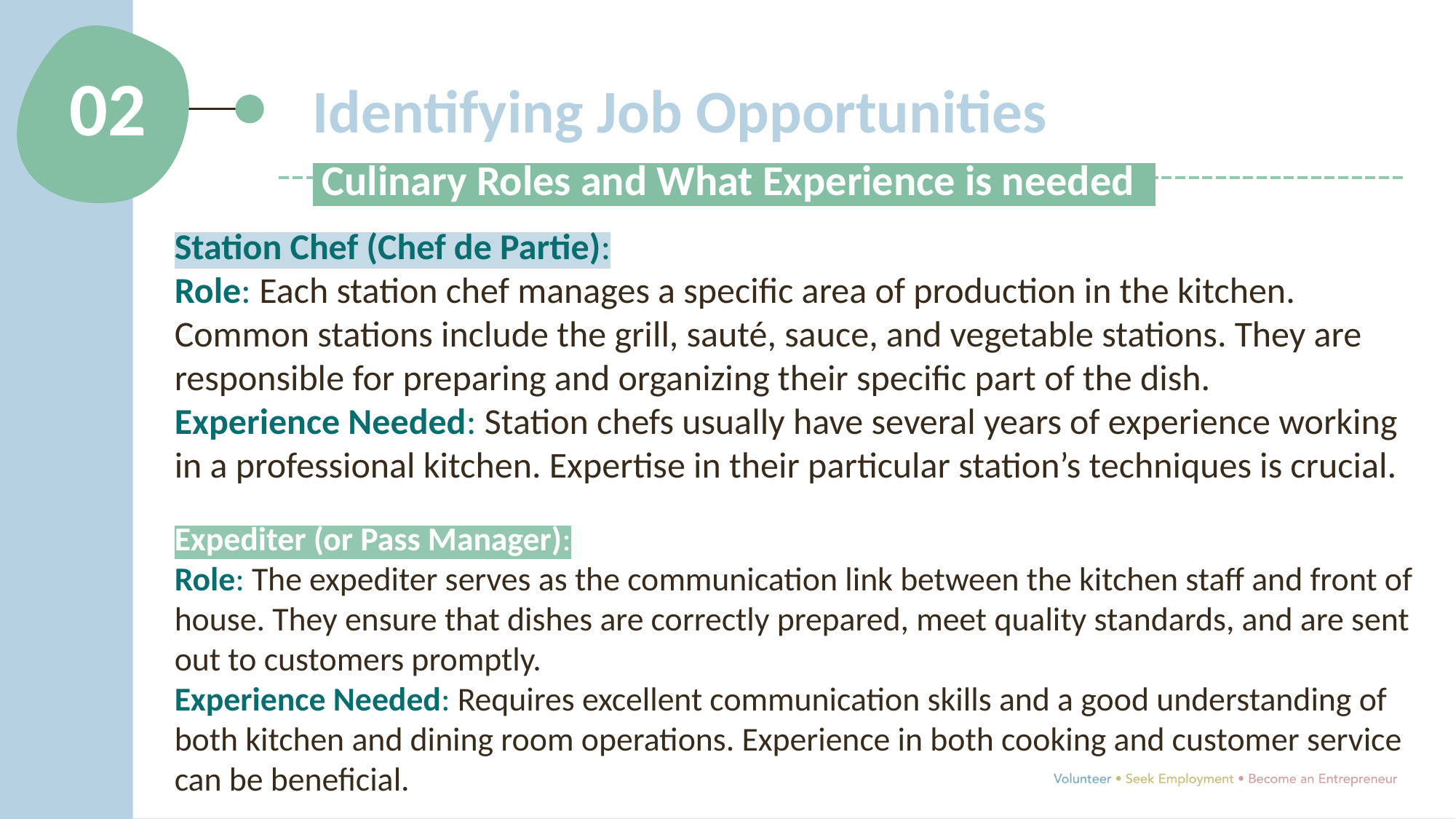

02
Identifying Job Opportunities

 Culinary Roles and What Experience is needed:
Station Chef (Chef de Partie):
Role: Each station chef manages a specific area of production in the kitchen. Common stations include the grill, sauté, sauce, and vegetable stations. They are responsible for preparing and organizing their specific part of the dish.
Experience Needed: Station chefs usually have several years of experience working in a professional kitchen. Expertise in their particular station’s techniques is crucial.

Expediter (or Pass Manager):
Role: The expediter serves as the communication link between the kitchen staff and front of house. They ensure that dishes are correctly prepared, meet quality standards, and are sent out to customers promptly.
Experience Needed: Requires excellent communication skills and a good understanding of both kitchen and dining room operations. Experience in both cooking and customer service can be beneficial.
.